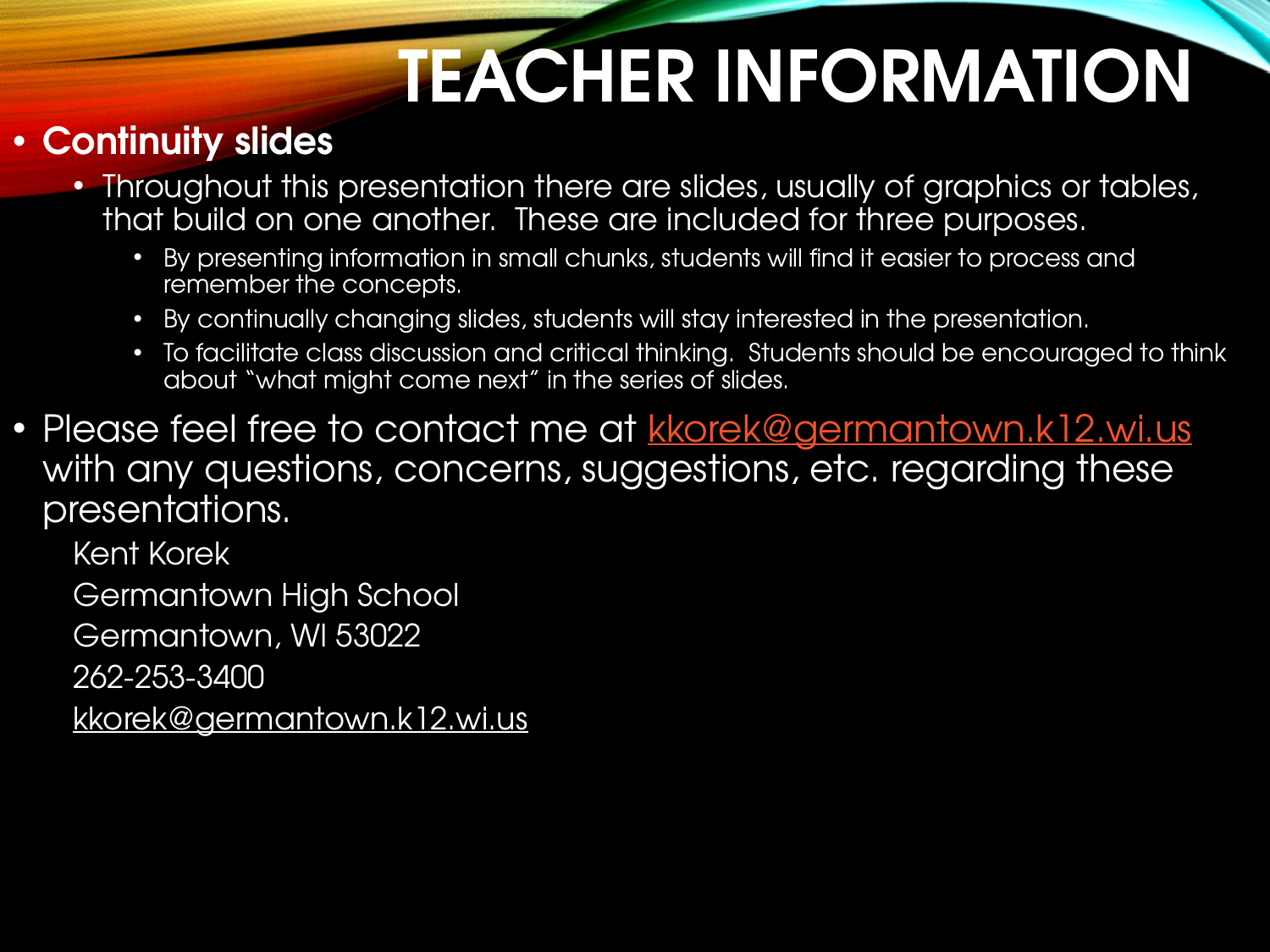

# Teacher Information
Continuity slides
Throughout this presentation there are slides, usually of graphics or tables, that build on one another.  These are included for three purposes.
By presenting information in small chunks, students will find it easier to process and remember the concepts.
By continually changing slides, students will stay interested in the presentation.
To facilitate class discussion and critical thinking.  Students should be encouraged to think about “what might come next” in the series of slides.
Please feel free to contact me at kkorek@germantown.k12.wi.us with any questions, concerns, suggestions, etc. regarding these presentations.
Kent Korek
Germantown High School
Germantown, WI 53022
262-253-3400
kkorek@germantown.k12.wi.us